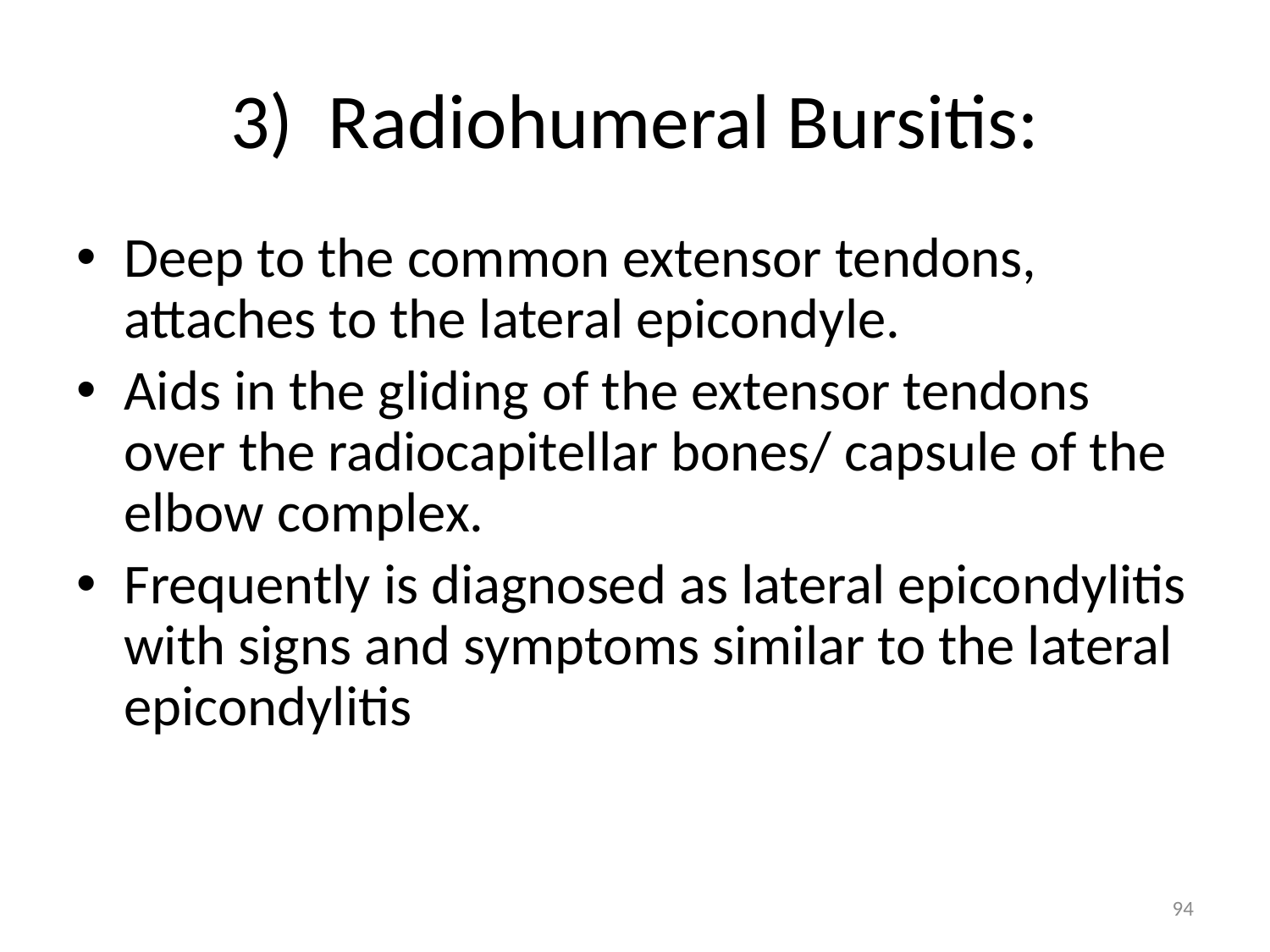

# 3)  Radiohumeral Bursitis:
Deep to the common extensor tendons, attaches to the lateral epicondyle.
Aids in the gliding of the extensor tendons over the radiocapitellar bones/ capsule of the elbow complex.
Frequently is diagnosed as lateral epicondylitis with signs and symptoms similar to the lateral epicondylitis
94